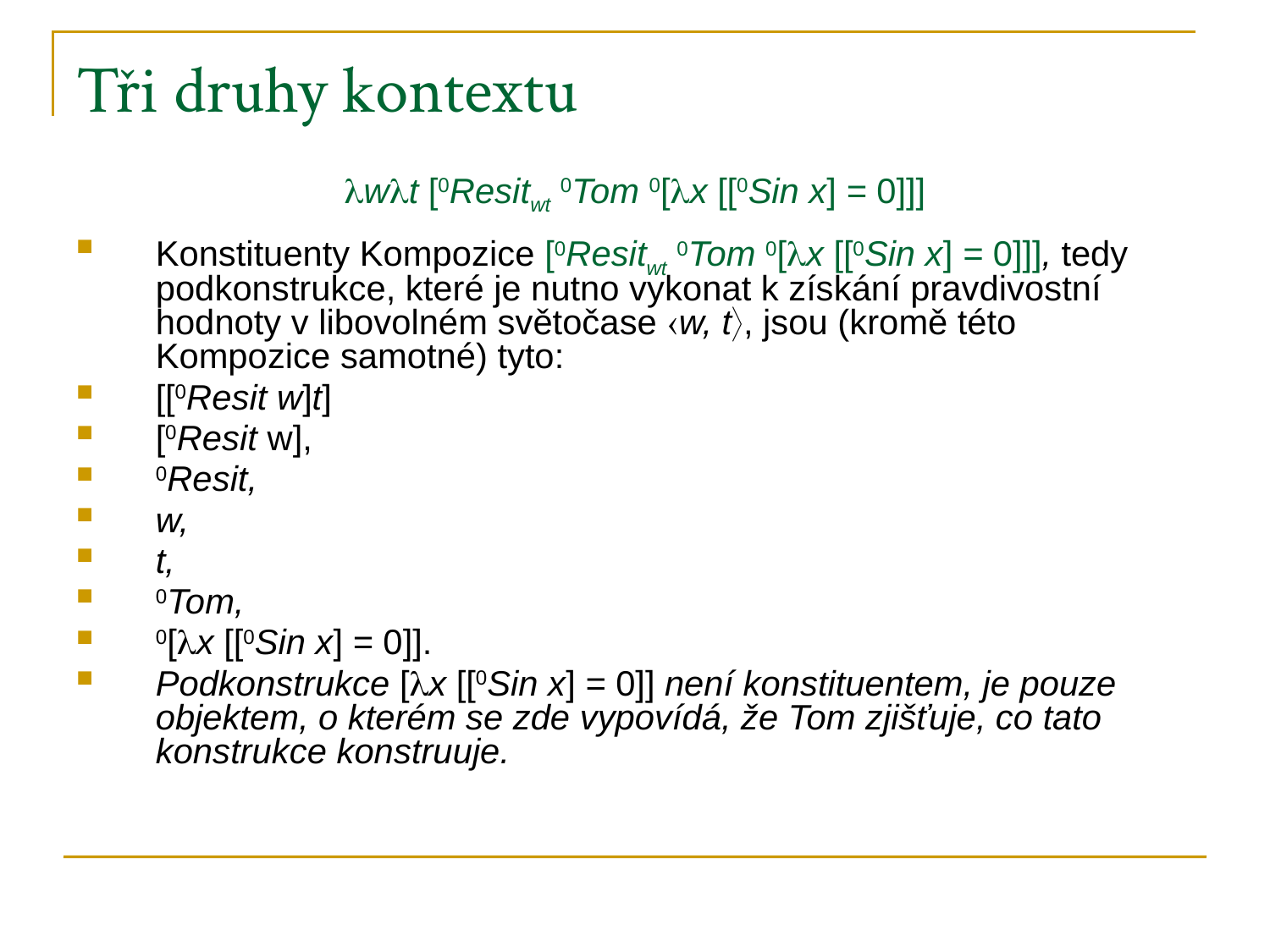

# Tři druhy kontextu
λwλt [0Resitwt 0Tom 0[λx [[0Sin x] = 0]]]
Konstituenty Kompozice [0Resitwt 0Tom 0[λx [[0Sin x] = 0]]], tedy podkonstrukce, které je nutno vykonat k získání pravdivostní hodnoty v libovolném světočase 〈w, t〉, jsou (kromě této Kompozice samotné) tyto:
[[0Resit w]t]
[0Resit w],
0Resit,
w,
t,
0Tom,
0[λx [[0Sin x] = 0]].
Podkonstrukce [λx [[0Sin x] = 0]] není konstituentem, je pouze objektem, o kterém se zde vypovídá, že Tom zjišťuje, co tato konstrukce konstruuje.